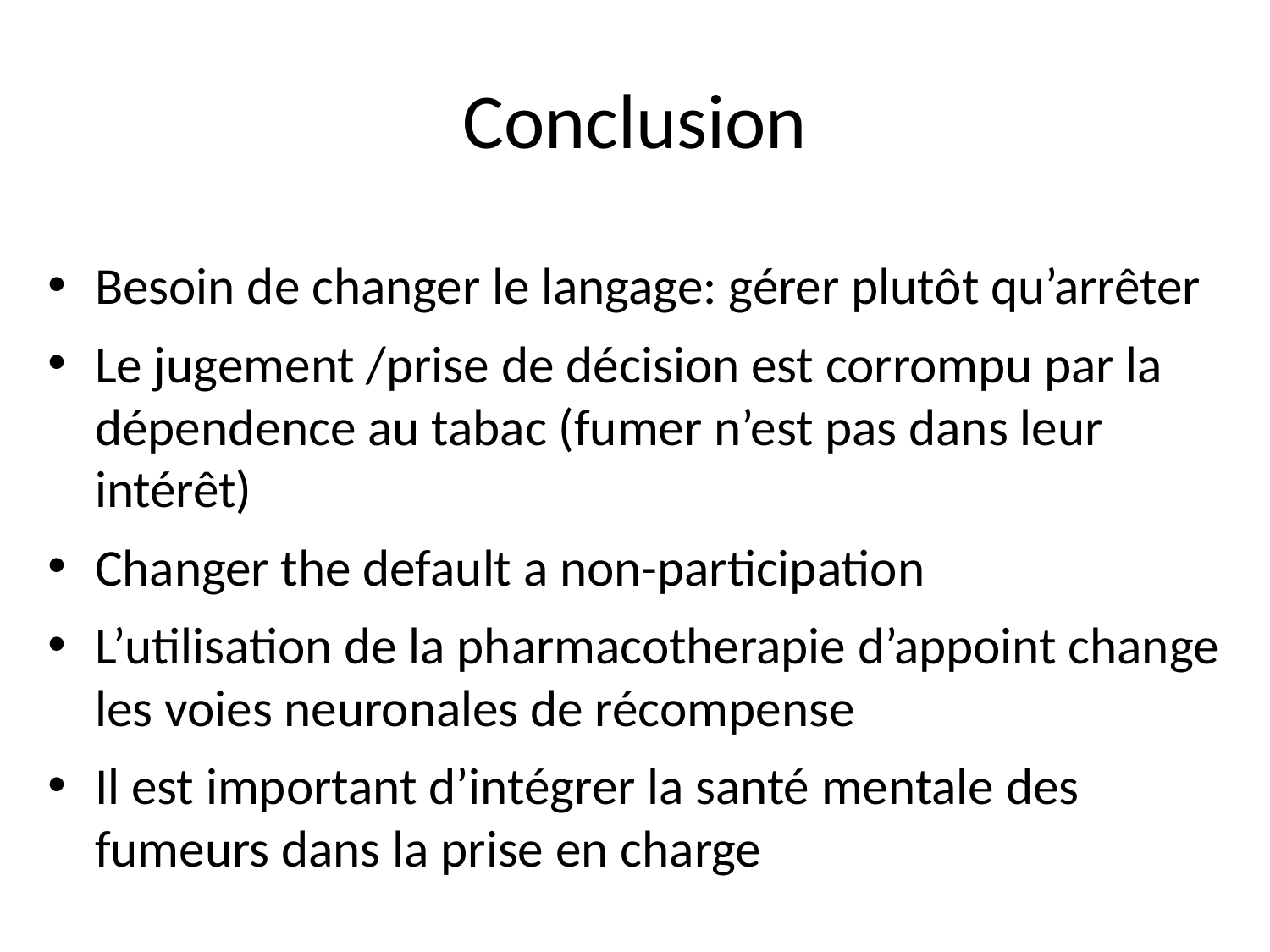

# Conclusion
Besoin de changer le langage: gérer plutôt qu’arrêter
Le jugement /prise de décision est corrompu par la dépendence au tabac (fumer n’est pas dans leur intérêt)
Changer the default a non-participation
L’utilisation de la pharmacotherapie d’appoint change les voies neuronales de récompense
Il est important d’intégrer la santé mentale des fumeurs dans la prise en charge